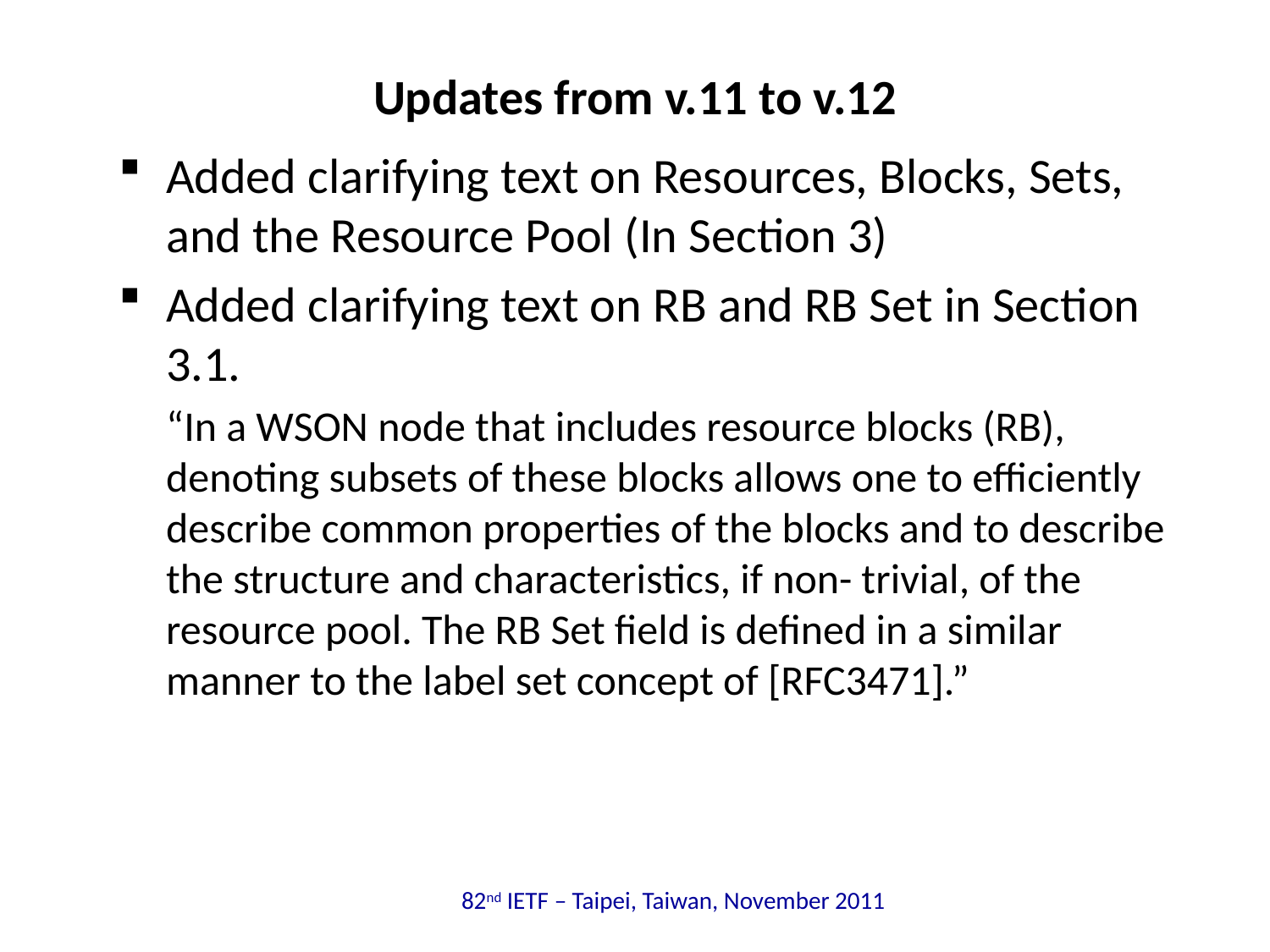

# Updates from v.11 to v.12
Added clarifying text on Resources, Blocks, Sets, and the Resource Pool (In Section 3)
Added clarifying text on RB and RB Set in Section 3.1.
	“In a WSON node that includes resource blocks (RB), denoting subsets of these blocks allows one to efficiently describe common properties of the blocks and to describe the structure and characteristics, if non- trivial, of the resource pool. The RB Set field is defined in a similar manner to the label set concept of [RFC3471].”